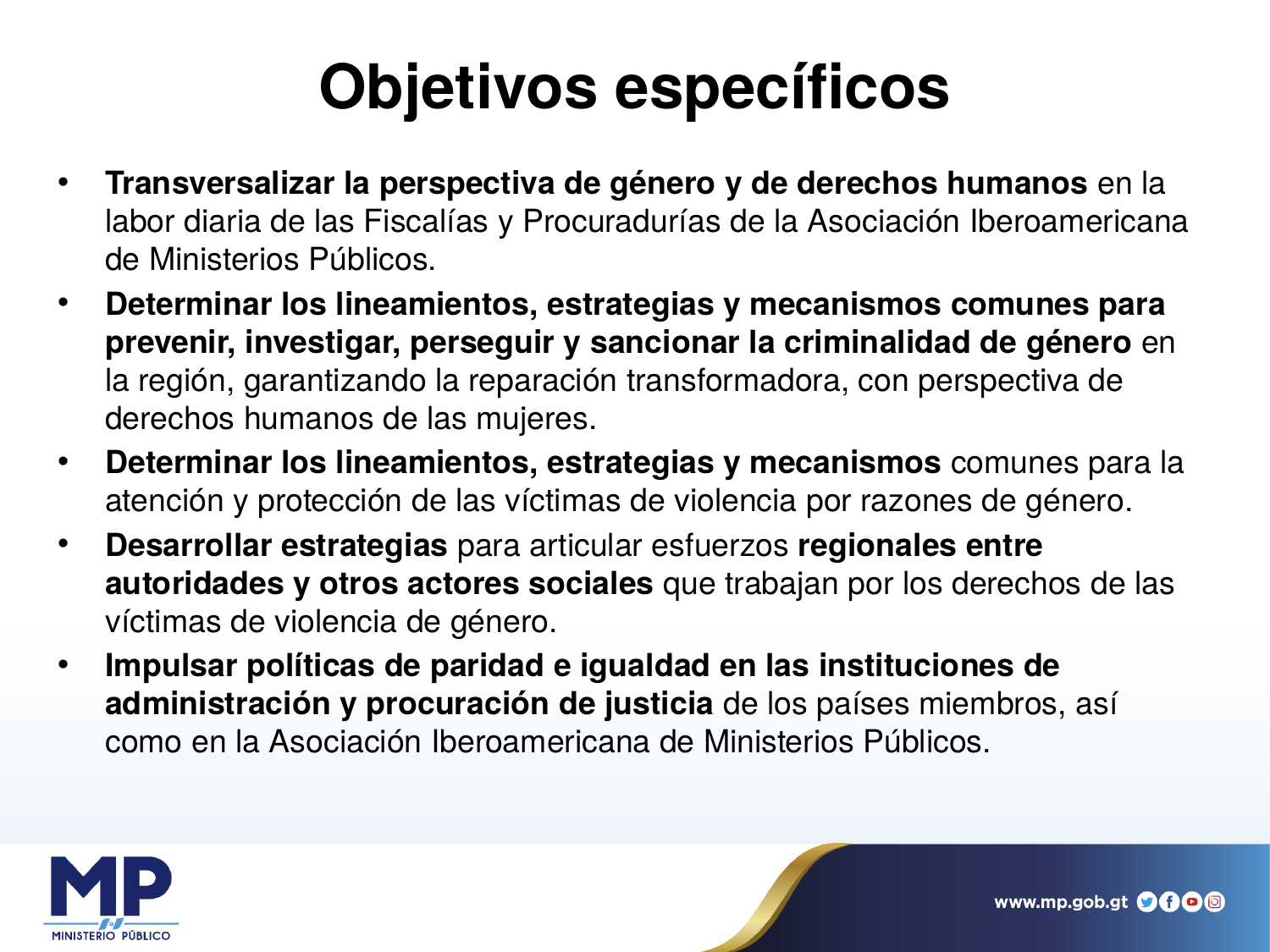

# Objetivos específicos
Transversalizar la perspectiva de género y de derechos humanos en la labor diaria de las Fiscalías y Procuradurías de la Asociación Iberoamericana de Ministerios Públicos.
Determinar los lineamientos, estrategias y mecanismos comunes para prevenir, investigar, perseguir y sancionar la criminalidad de género en la región, garantizando la reparación transformadora, con perspectiva de derechos humanos de las mujeres.
Determinar los lineamientos, estrategias y mecanismos comunes para la atención y protección de las víctimas de violencia por razones de género.
Desarrollar estrategias para articular esfuerzos regionales entre autoridades y otros actores sociales que trabajan por los derechos de las víctimas de violencia de género.
Impulsar políticas de paridad e igualdad en las instituciones de administración y procuración de justicia de los países miembros, así como en la Asociación Iberoamericana de Ministerios Públicos.